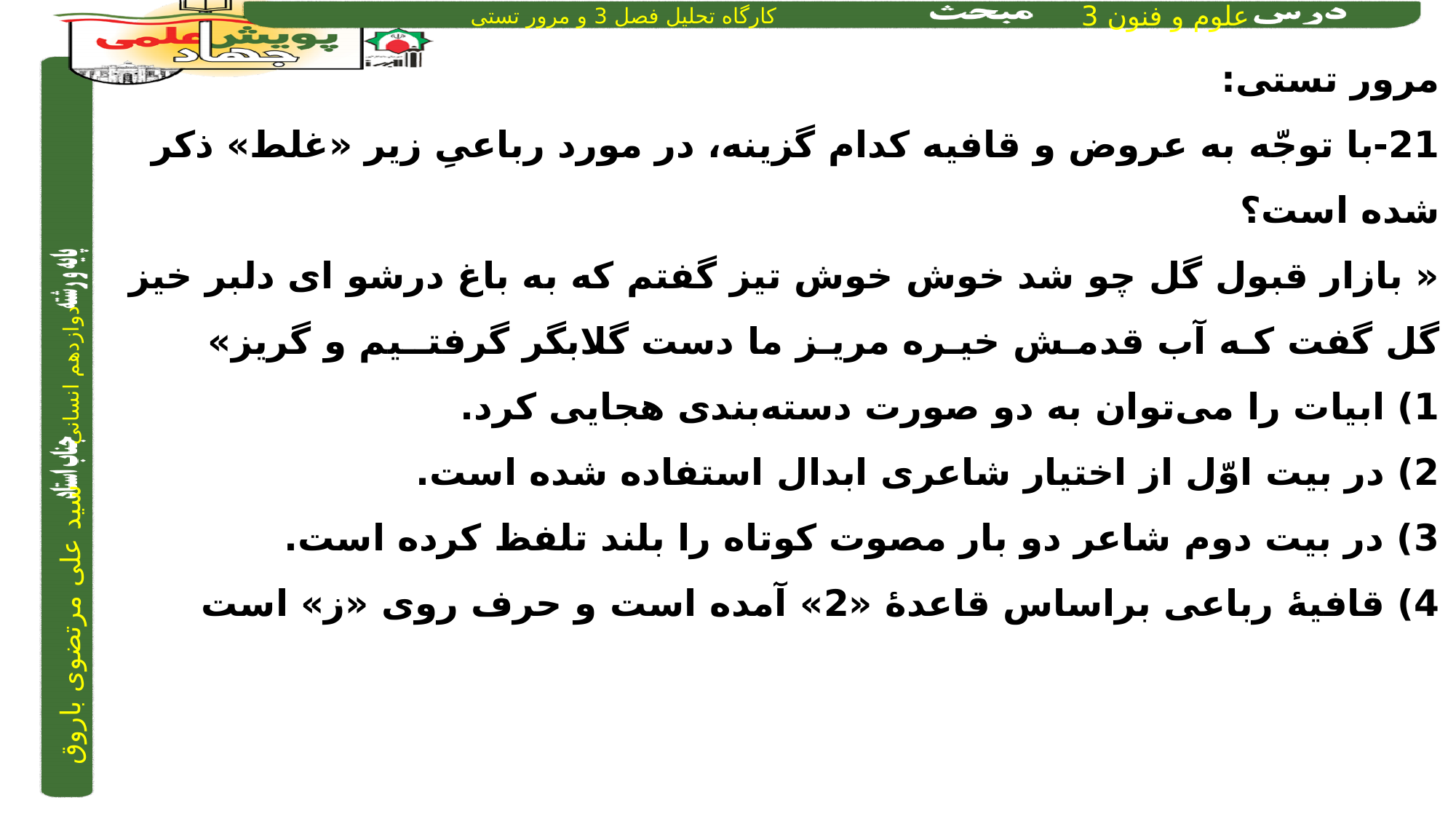

مرور تستی:
21-با توجّه به عروض و قافیه کدام گزینه، در مورد رباعیِ زیر «غلط» ذکر شده است؟
« بازار قبول گل چو شد خوش خوش تیز 	گفتم که به باغ درشو ای دلبر خیز
گل گفت کـه آب قدمـش خیـره مریـز 	ما دست گلابگر گرفتــیم و گریز»
1) ابیات را می‌توان به دو صورت دسته‌بندی هجایی کرد.
2) در بیت اوّل از اختیار شاعری ابدال استفاده شده است.
3) در بیت دوم شاعر دو بار مصوت کوتاه را بلند تلفظ کرده است.
4) قافیۀ رباعی براساس قاعدۀ «2» آمده است و حرف روی «ز» است

3